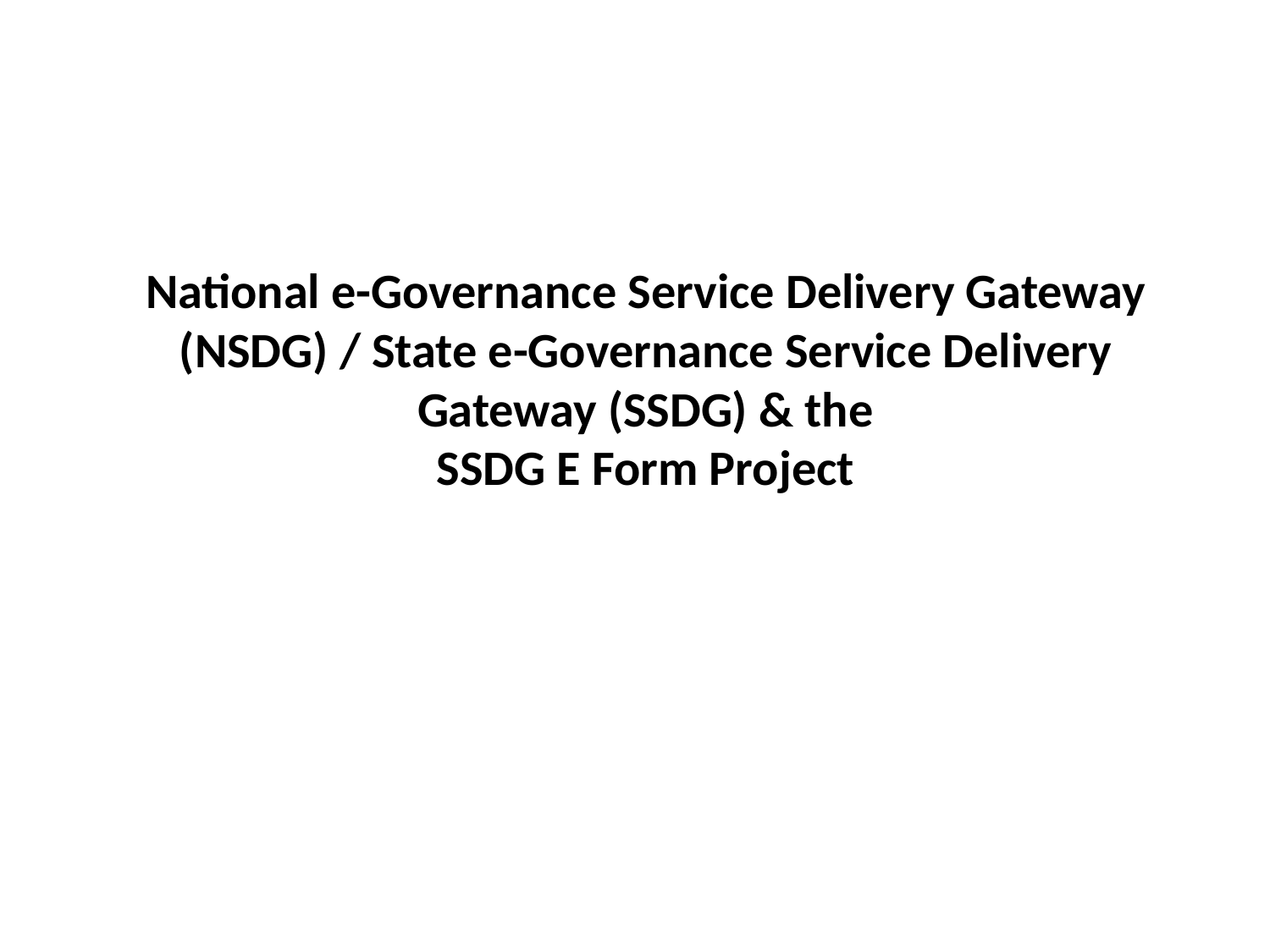

# National e-Governance Service Delivery Gateway (NSDG) / State e-Governance Service Delivery Gateway (SSDG) & the SSDG E Form Project